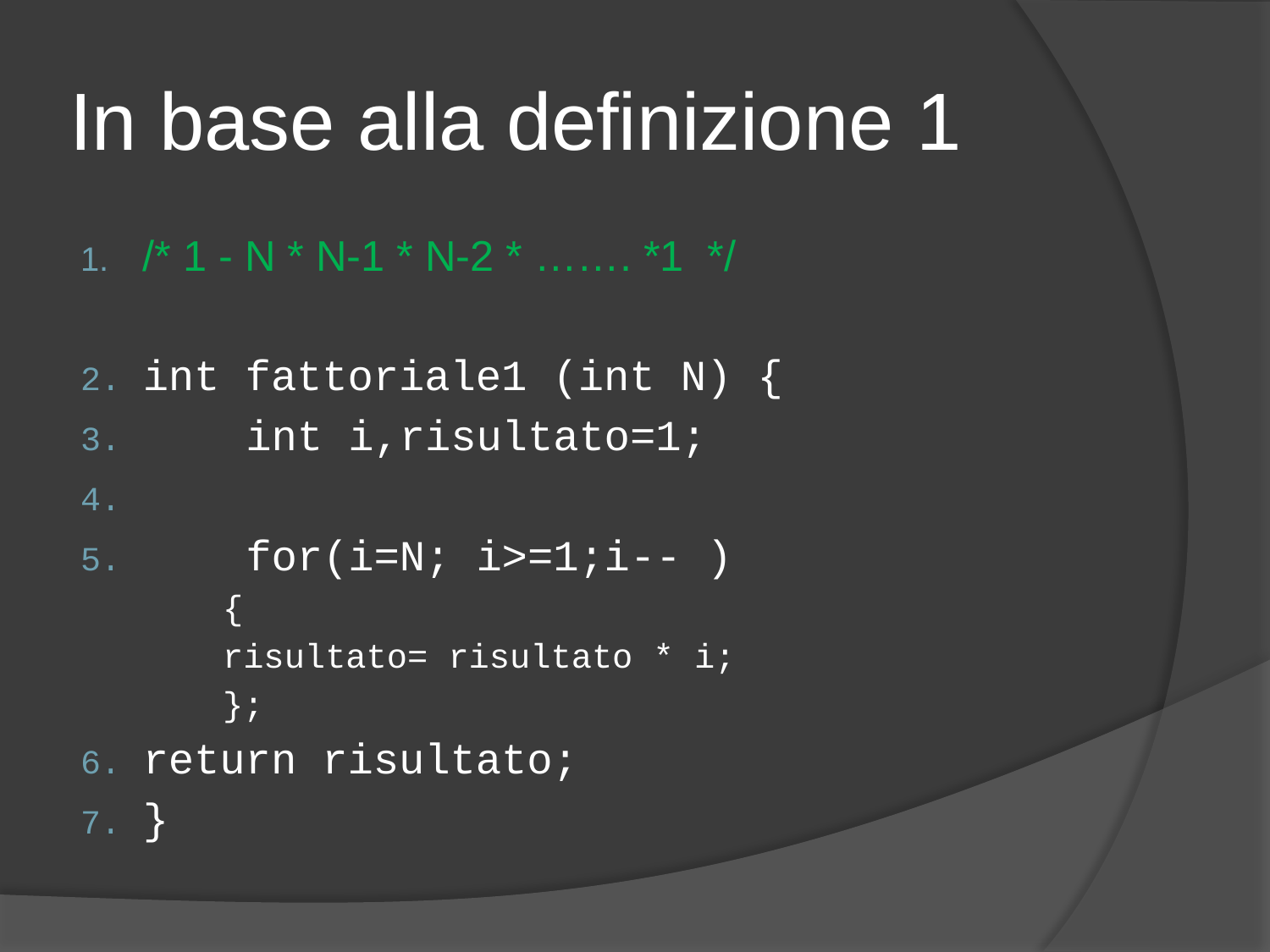

# In base alla definizione 1
/* 1 - N * N-1 * N-2 * ……. *1  */

int fattoriale1 (int N) {
	int i,risultato=1;

	for(i=N; i>=1;i-- )
	{
	risultato= risultato * i;
	};
	return risultato;
}